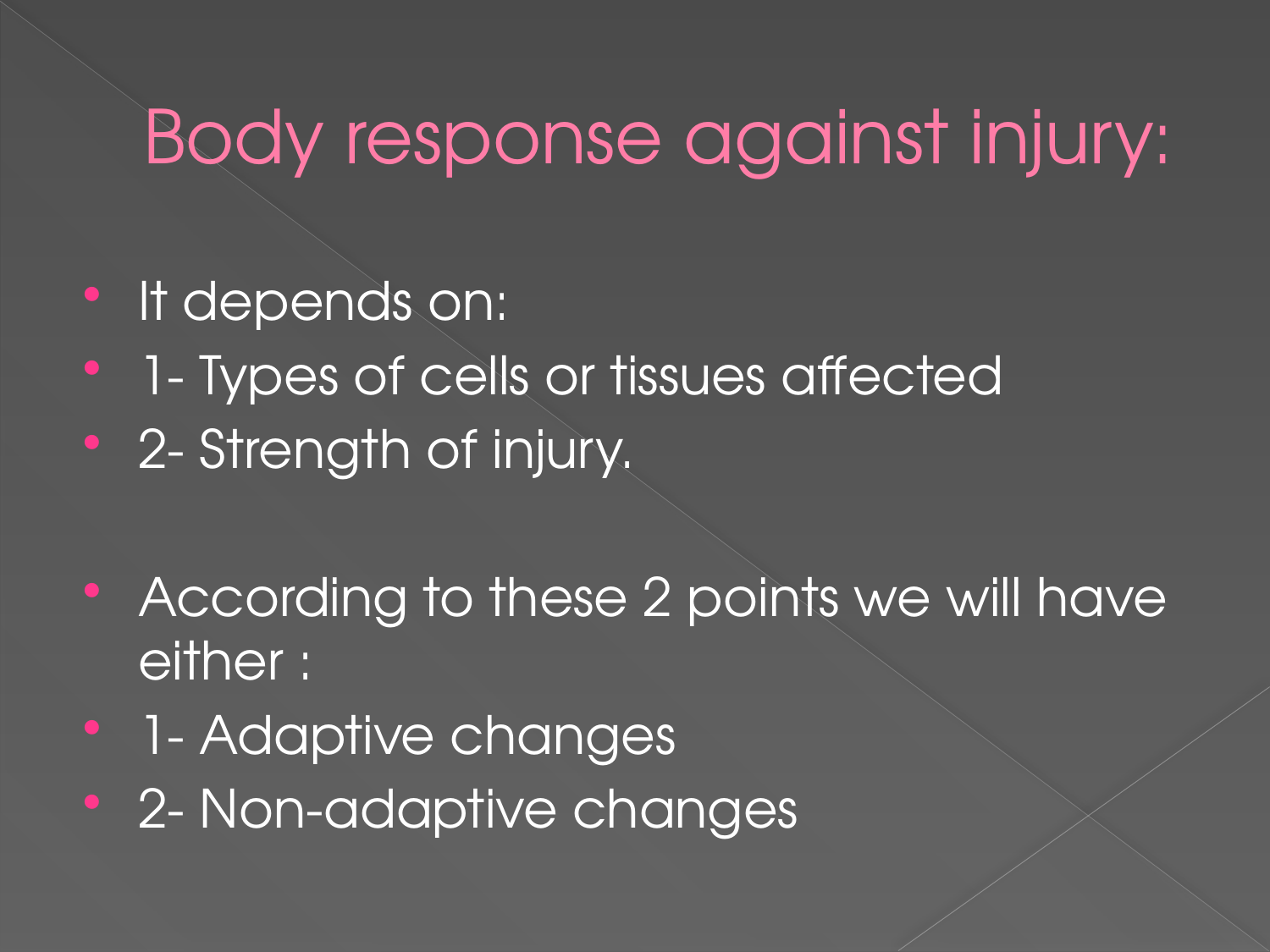

# Body response against injury:
It depends on:
1- Types of cells or tissues affected
2- Strength of injury.

According to these 2 points we will have either :
1- Adaptive changes
2- Non-adaptive changes